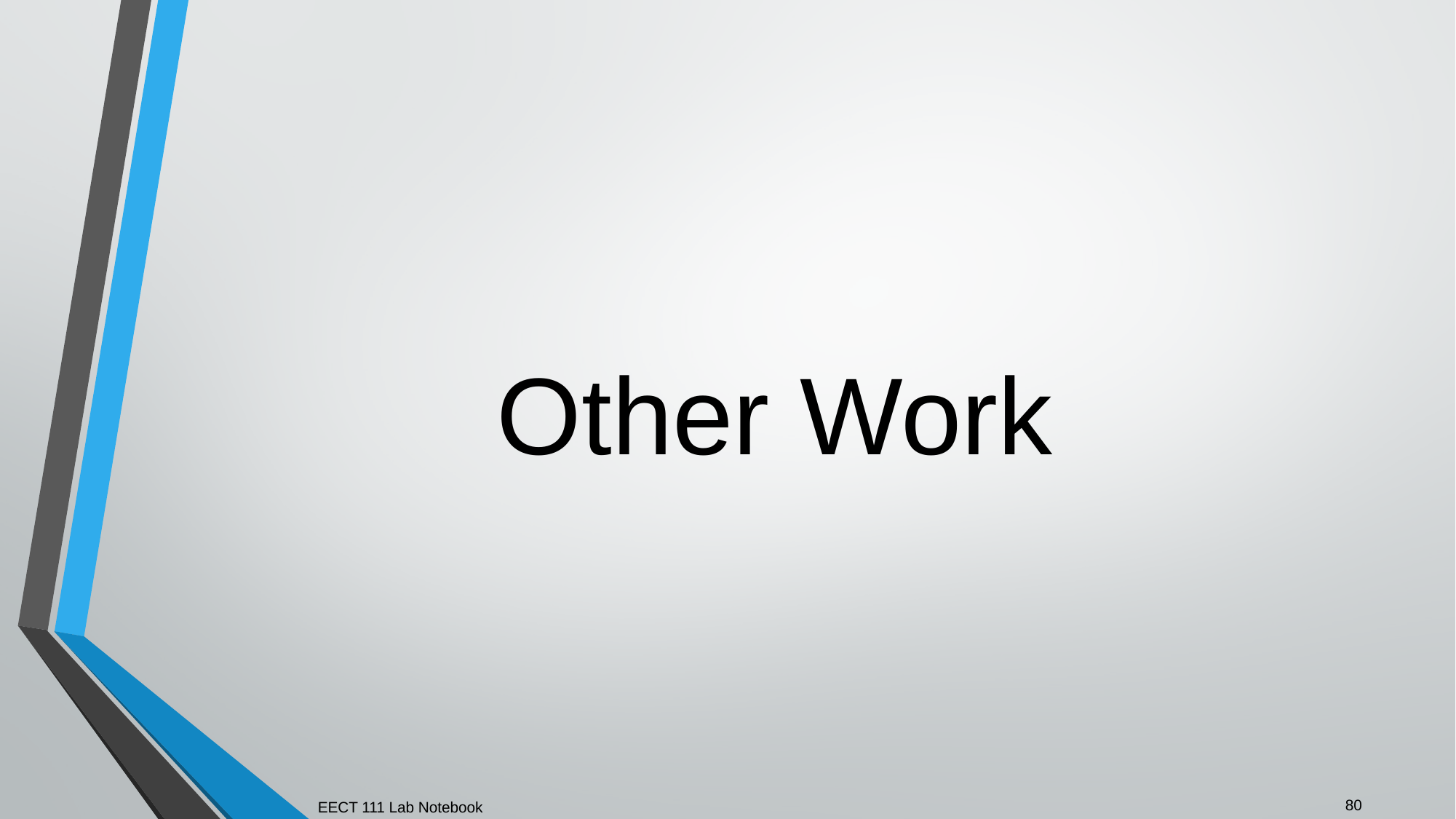

# Other Work
80
EECT 111 Lab Notebook